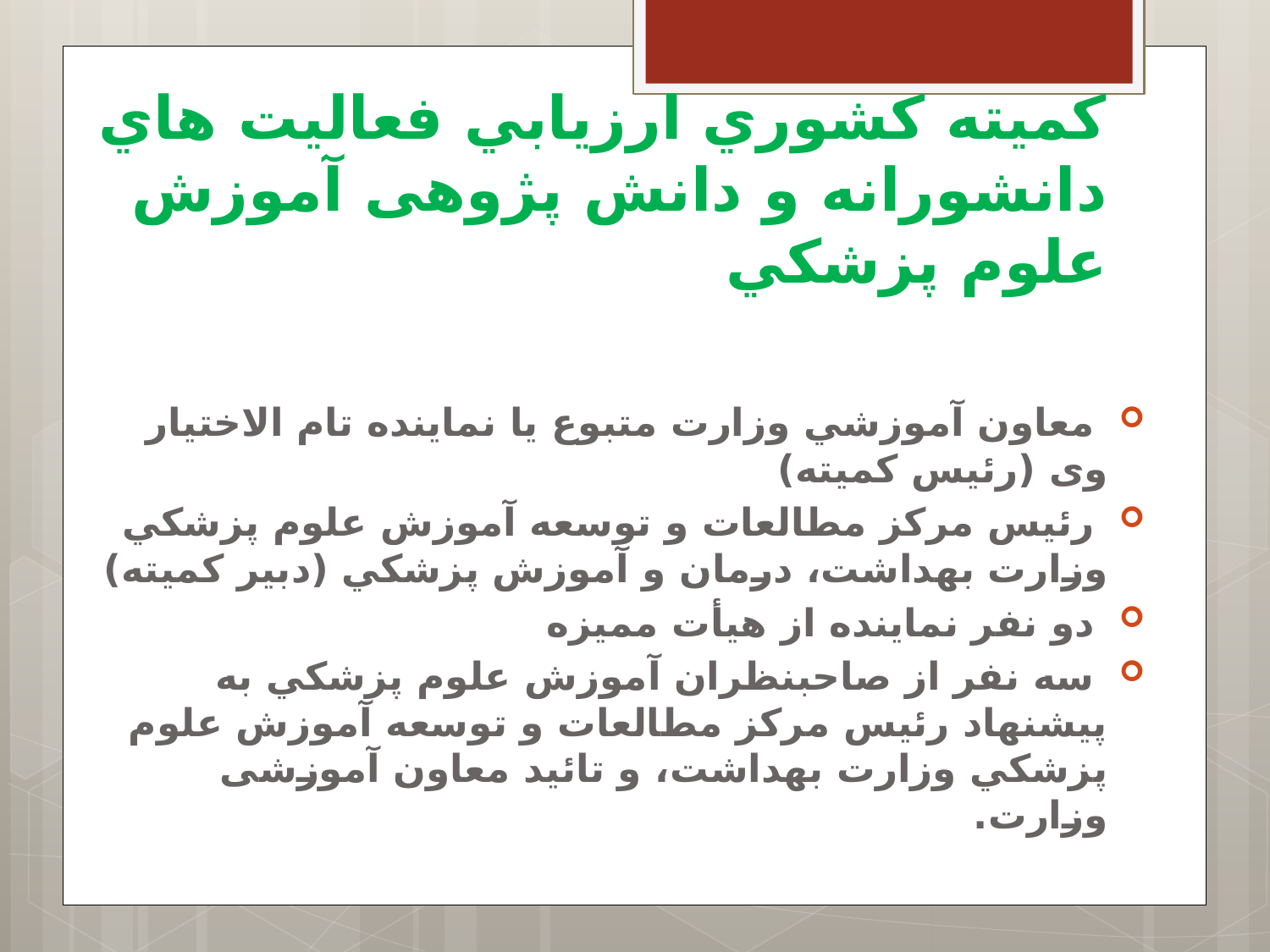

# كميته کشوري ارزيابي فعاليت هاي دانشورانه و دانش پژوهی آموزش علوم پزشکي
 معاون آموزشي وزارت متبوع یا نماینده تام الاختیار وی (رئيس کميته)
 رئیس مرکز مطالعات و توسعه آموزش علوم پزشكي وزارت بهداشت، درمان و آموزش پزشکي (دبير کميته)
 دو نفر نماینده از هیأت مميزه
 سه نفر از صاحبنظران آموزش علوم پزشکي به پيشنهاد رئيس مرکز مطالعات و توسعه آموزش علوم پزشكي وزارت بهداشت، و تائید معاون آموزشی وزارت.